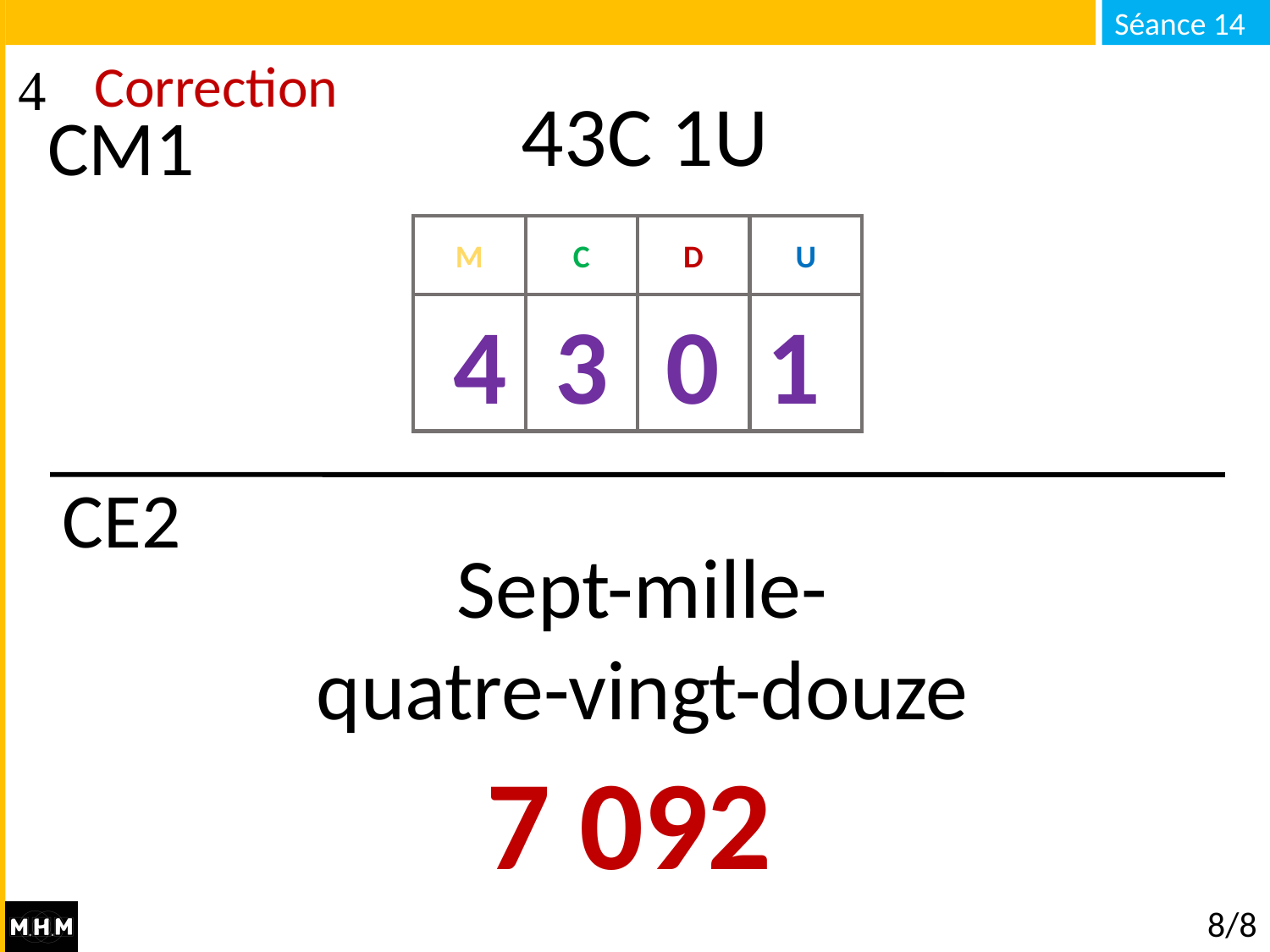

Correction
43C 1U
CM1
M
C
D
U

4   3   0  1
CE2

Sept-mille-
quatre-vingt-douze
7 092
# 8/8